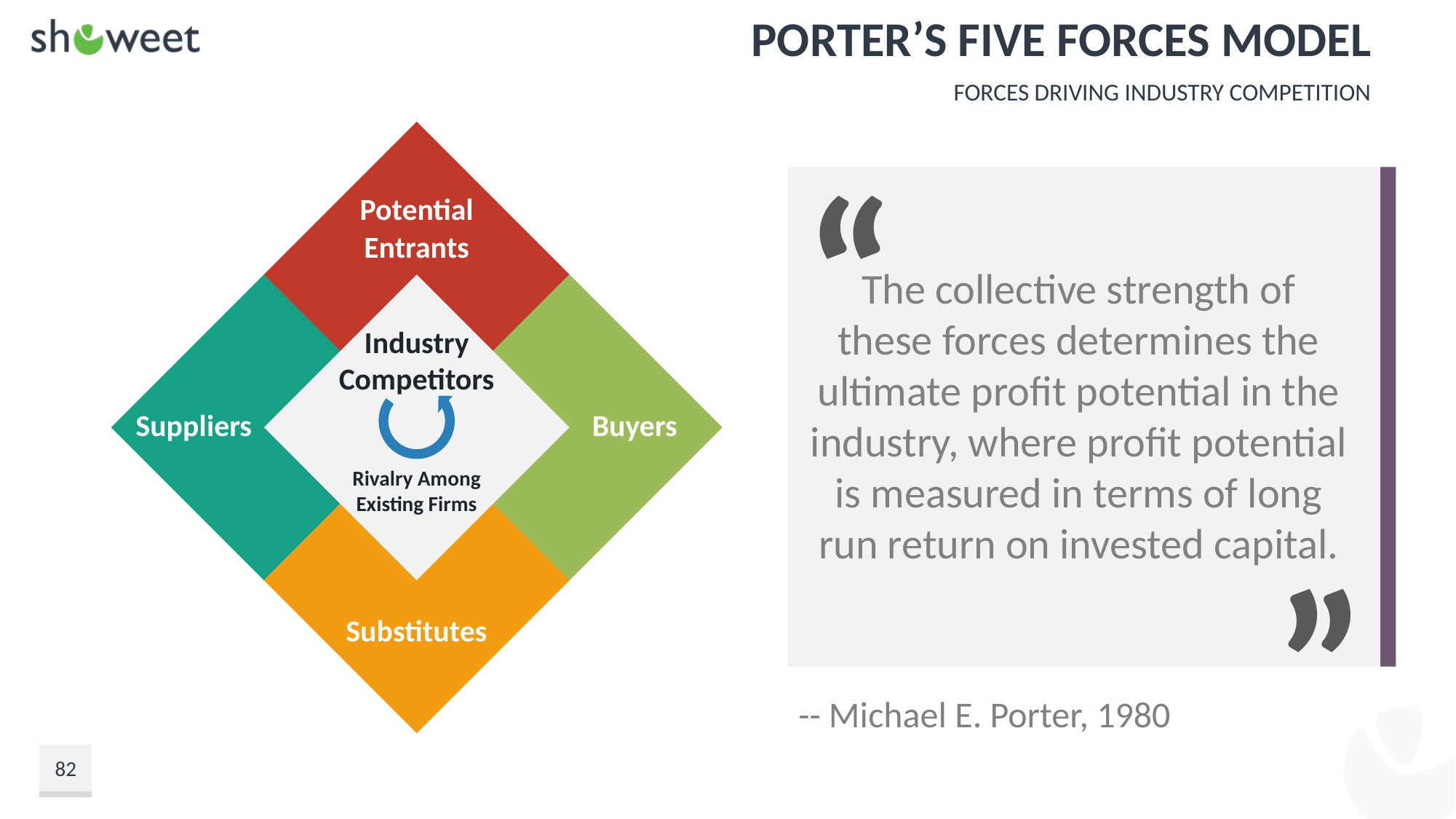

# Porter’s Five Forces Model
Forces Driving Industry Competition

Potential Entrants

Industry Competitors

Suppliers
Buyers

Rivalry Among Existing Firms
Substitutes
“
The collective strength of these forces determines the ultimate profit potential in the industry, where profit potential is measured in terms of long run return on invested capital.

”
-- Michael E. Porter, 1980
82